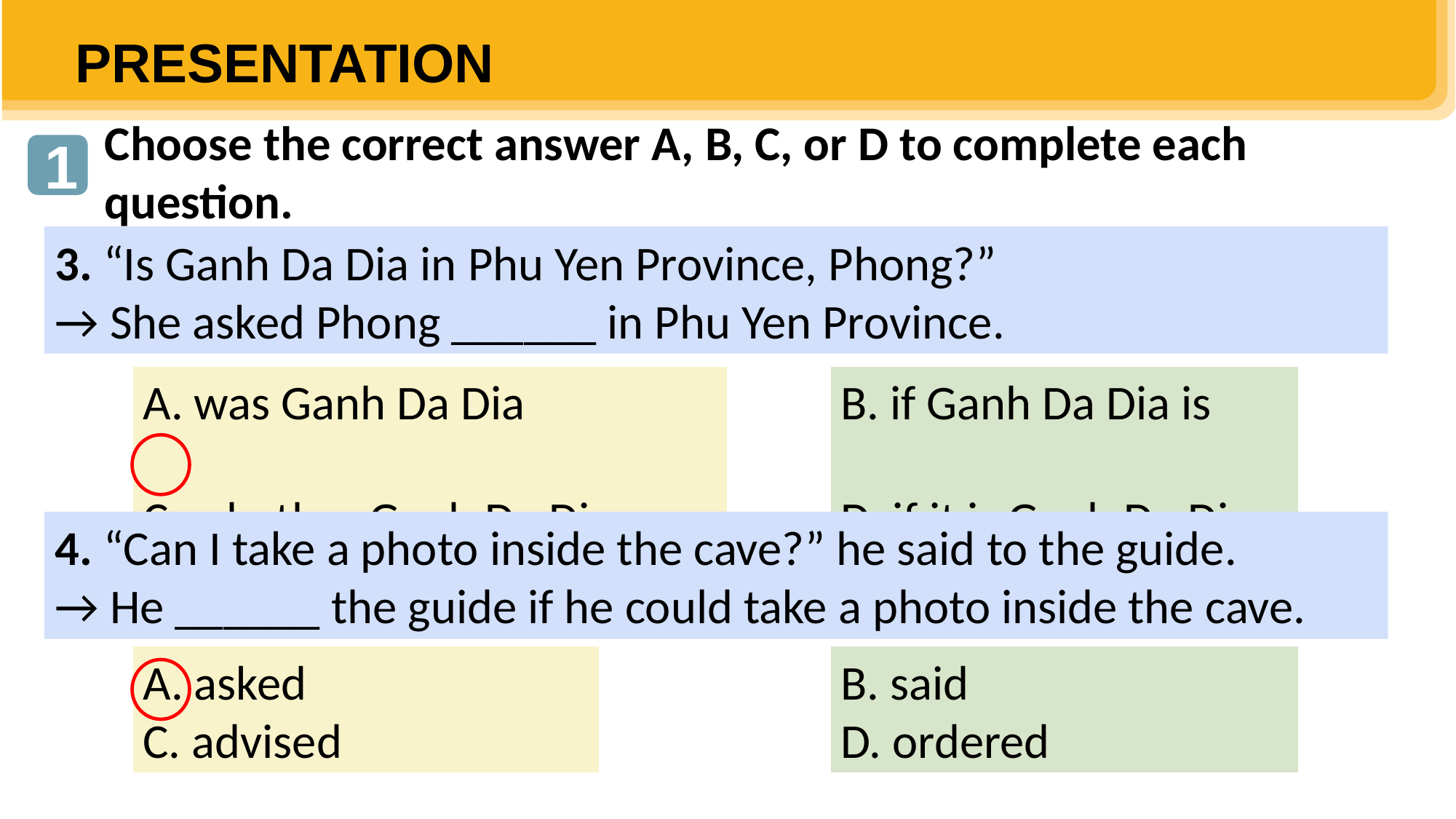

PRESENTATION
Choose the correct answer A, B, C, or D to complete each question.
1

3. “Is Ganh Da Dia in Phu Yen Province, Phong?”
→ She asked Phong ______ in Phu Yen Province.
A. was Ganh Da Dia
C. whether Ganh Da Dia was
B. if Ganh Da Dia is
D. if it is Ganh Da Dia

4. “Can I take a photo inside the cave?” he said to the guide.
→ He ______ the guide if he could take a photo inside the cave.
A. asked
C. advised
B. said
D. ordered